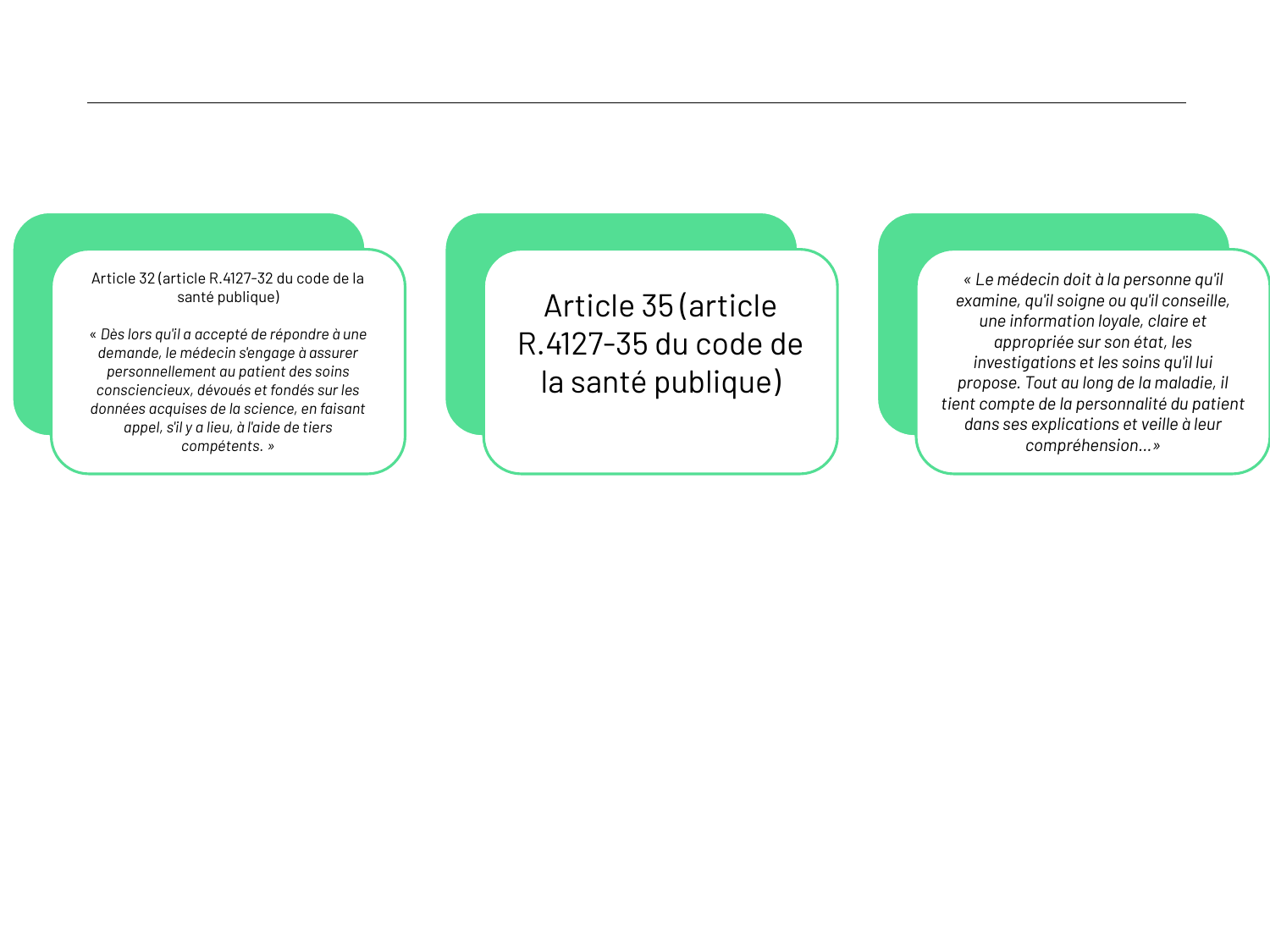

Une force pour le territoire
33
Article 32 (article R.4127-32 du code de la santé publique)
« Dès lors qu'il a accepté de répondre à une demande, le médecin s'engage à assurer personnellement au patient des soins consciencieux, dévoués et fondés sur les données acquises de la science, en faisant appel, s'il y a lieu, à l'aide de tiers compétents. »
Article 35 (article R.4127-35 du code de la santé publique)
« Le médecin doit à la personne qu'il examine, qu'il soigne ou qu'il conseille, une information loyale, claire et appropriée sur son état, les investigations et les soins qu'il lui propose. Tout au long de la maladie, il tient compte de la personnalité du patient dans ses explications et veille à leur compréhension…»